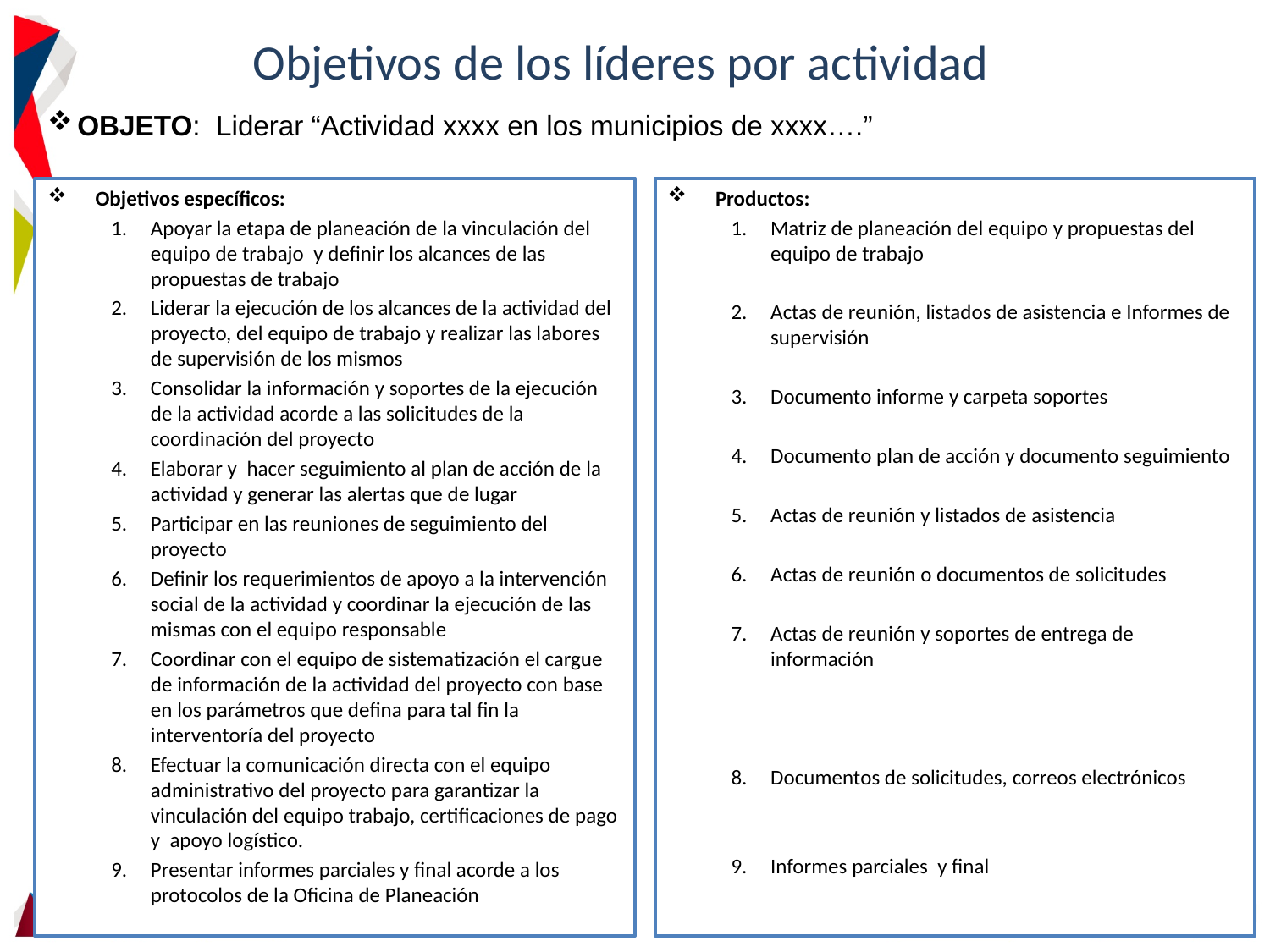

# Objetivos de los líderes por actividad
OBJETO:  Liderar “Actividad xxxx en los municipios de xxxx….”

Objetivos específicos:
Apoyar la etapa de planeación de la vinculación del equipo de trabajo  y definir los alcances de las propuestas de trabajo
Liderar la ejecución de los alcances de la actividad del proyecto, del equipo de trabajo y realizar las labores de supervisión de los mismos
Consolidar la información y soportes de la ejecución de la actividad acorde a las solicitudes de la coordinación del proyecto
Elaborar y  hacer seguimiento al plan de acción de la actividad y generar las alertas que de lugar
Participar en las reuniones de seguimiento del proyecto
Definir los requerimientos de apoyo a la intervención social de la actividad y coordinar la ejecución de las mismas con el equipo responsable
Coordinar con el equipo de sistematización el cargue de información de la actividad del proyecto con base en los parámetros que defina para tal fin la interventoría del proyecto
Efectuar la comunicación directa con el equipo administrativo del proyecto para garantizar la vinculación del equipo trabajo, certificaciones de pago y  apoyo logístico.
Presentar informes parciales y final acorde a los protocolos de la Oficina de Planeación

Productos:
Matriz de planeación del equipo y propuestas del equipo de trabajo

Actas de reunión, listados de asistencia e Informes de supervisión

Documento informe y carpeta soportes

Documento plan de acción y documento seguimiento

Actas de reunión y listados de asistencia

Actas de reunión o documentos de solicitudes

Actas de reunión y soportes de entrega de información

Documentos de solicitudes, correos electrónicos

Informes parciales  y final